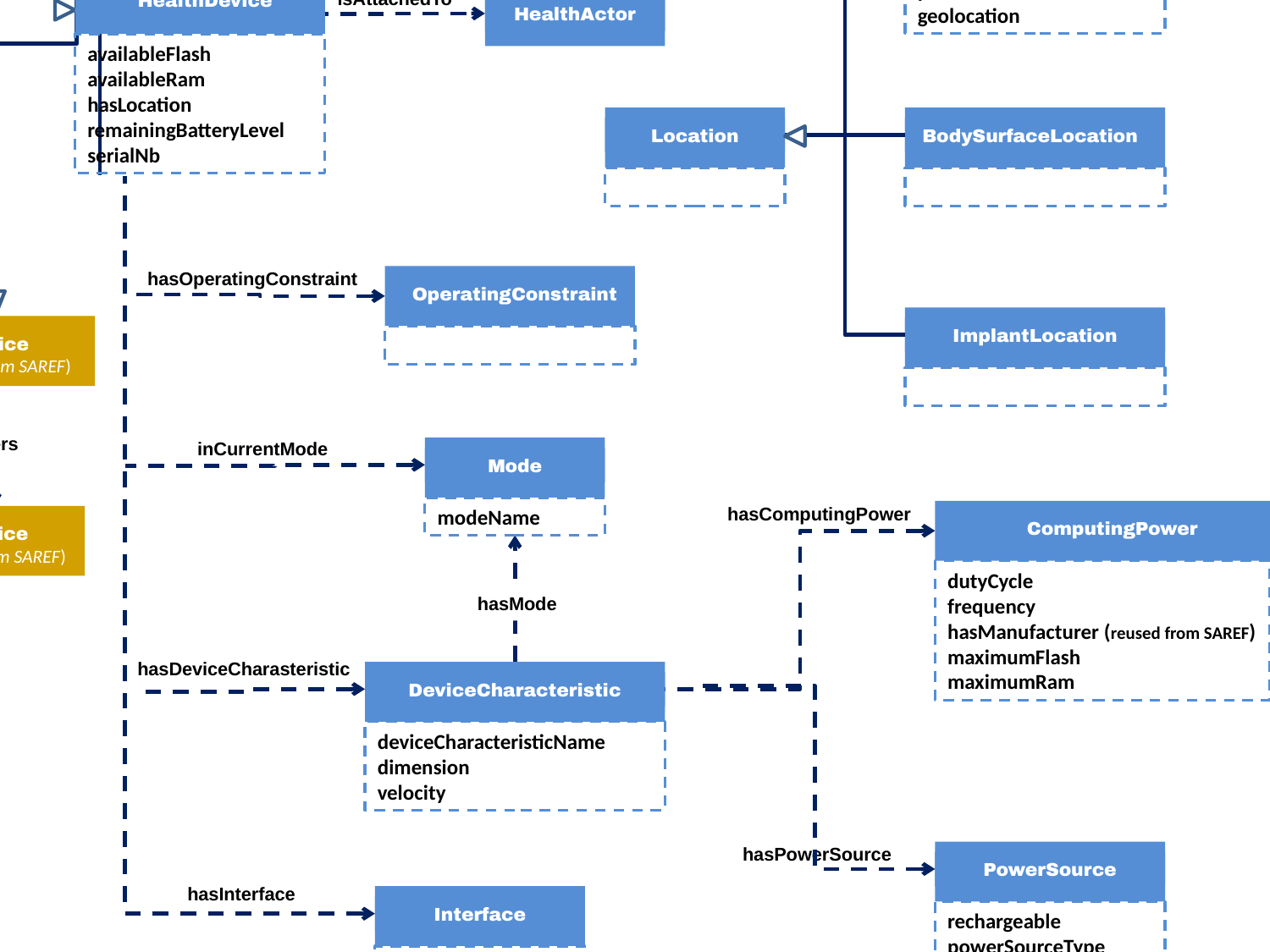

BanHub
consistsOf
(reused from SAREF)

PhysicalLocation

HealthSensor

postalAddress
geolocation

isAttachedTo
HealthDevice

HealthActor

HealthActuator
availableFlash availableRam
hasLocation
remainingBatteryLevel
serialNb

Location

BodySurfaceLocation

HealthWearable

hasOperatingConstraint

OperatingConstraint

ImplantLocation

Function
(reused from SAREF)
hasFunction

Device
(reused from SAREF)

offers
inCurrentMode

Mode
hasComputingPower
modeName

ComputingPower

Service
(reused from SAREF)
dutyCycle
frequency
hasManufacturer (reused from SAREF)
maximumFlash
maximumRam
hasMode
hasDeviceCharasteristic

DeviceCharacteristic
deviceCharacteristicName
dimension
velocity
hasPowerSource

PowerSource
hasInterface

Interface
rechargeable
powerSourceType
interfaceAddress interfaceDescription
interfaceProtocol
isGateway
transmissionRate